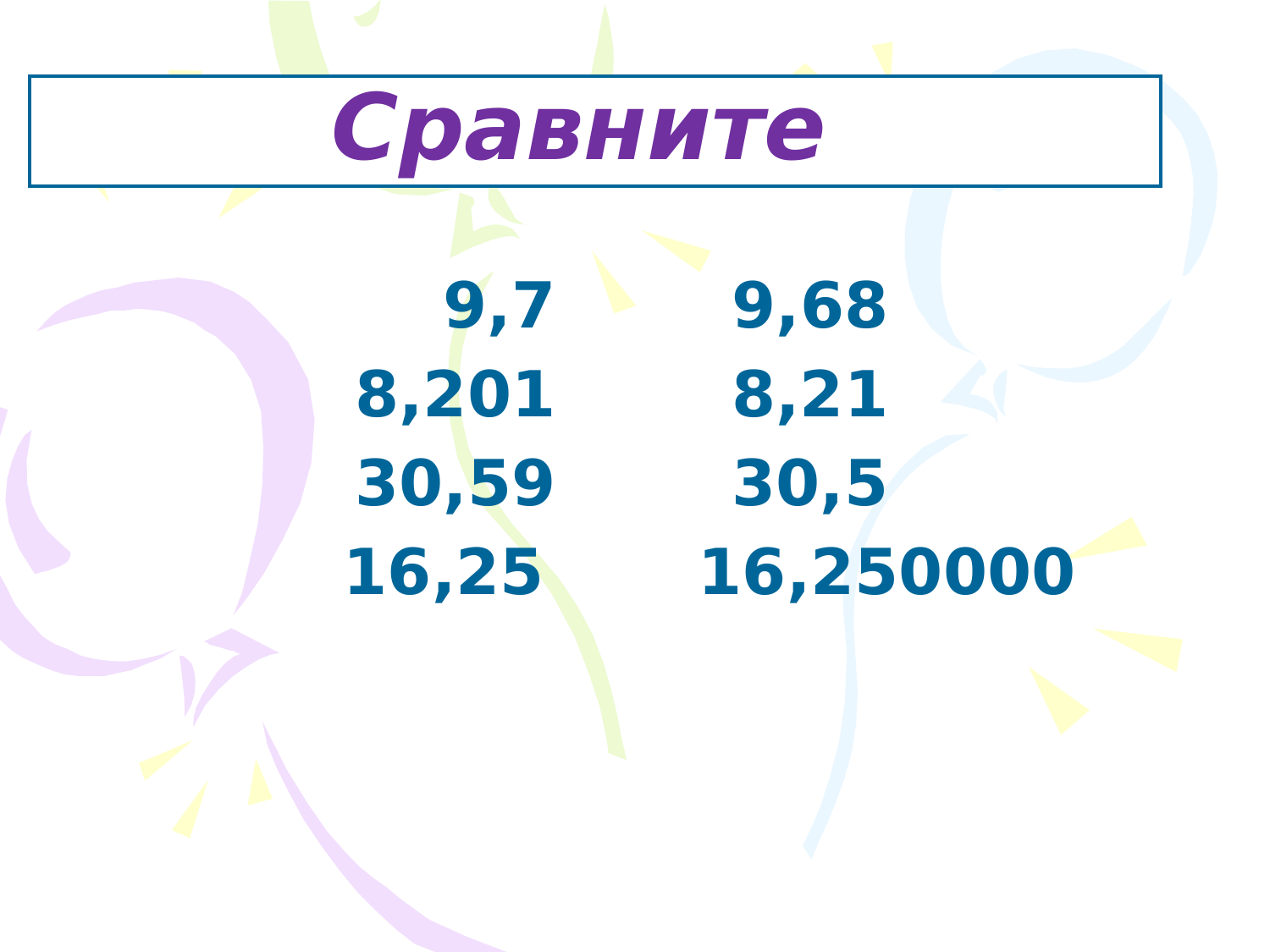

# Сравните
    9,7        9,68
8,201        8,21
30,59        30,5
        16,25       16,250000